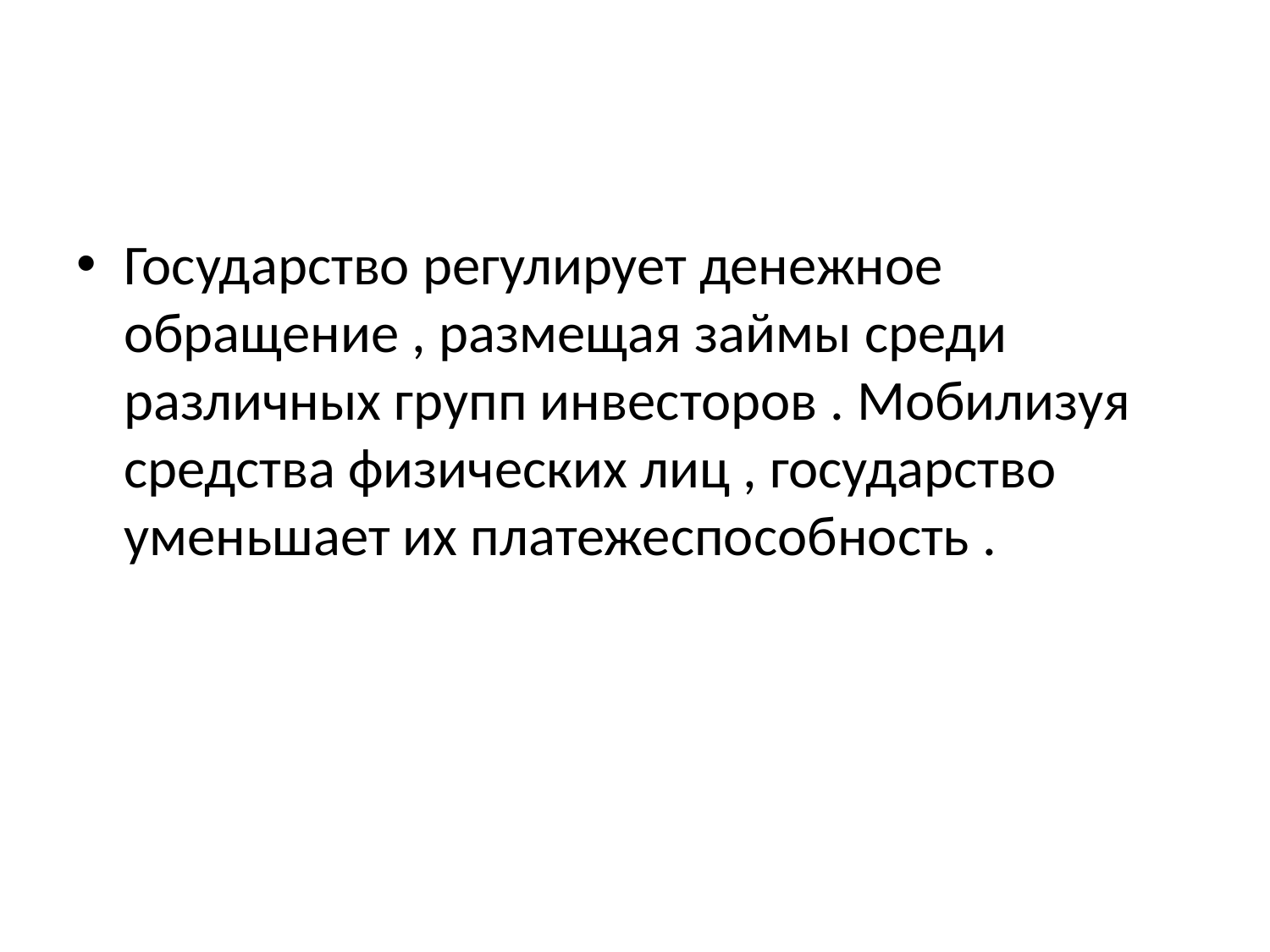

#
Государство регулирует денежное обращение , размещая займы среди различных групп инвесторов . Мобилизуя средства физических лиц , государство уменьшает их платежеспособность .